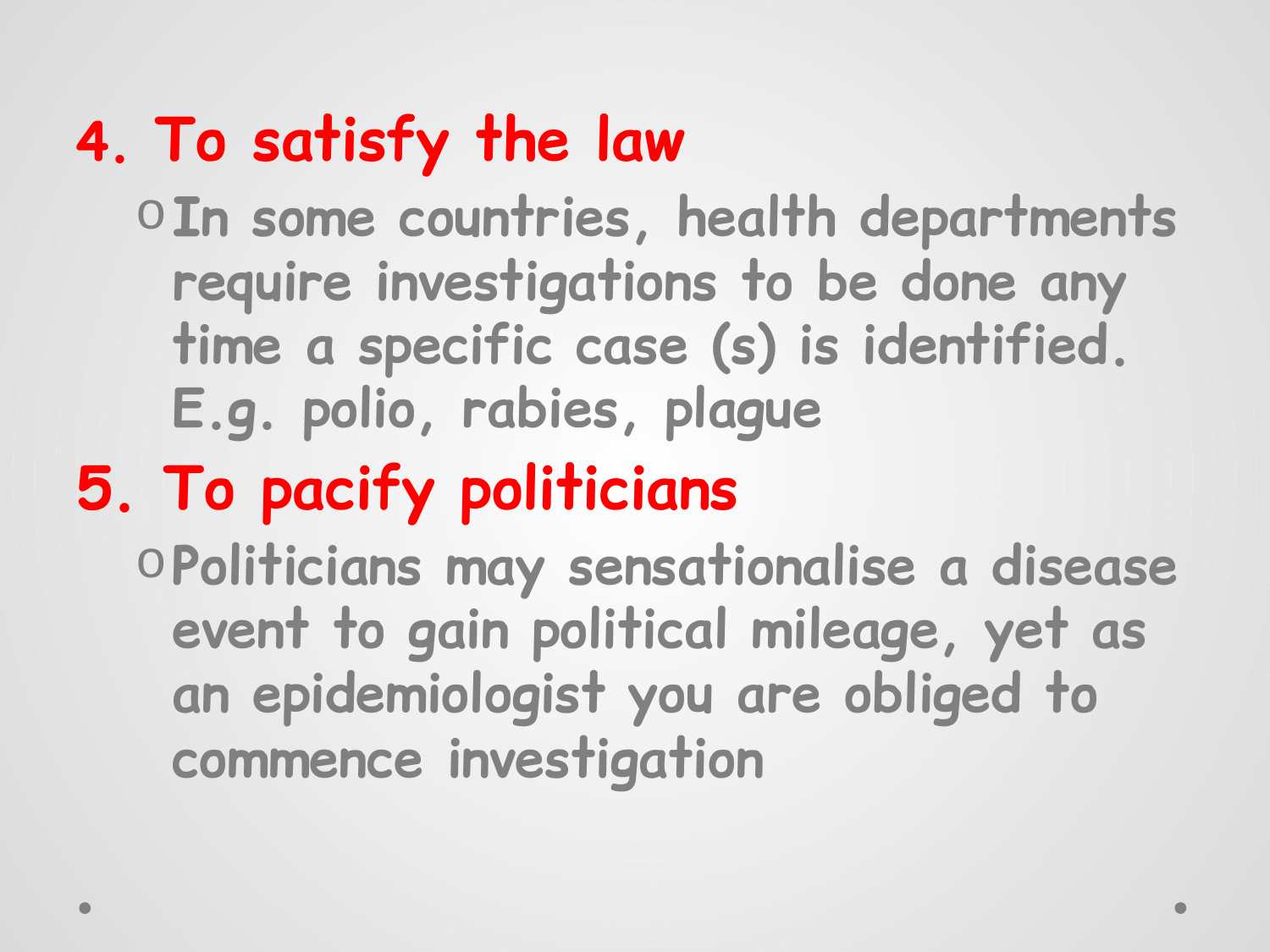

4. To satisfy the law
In some countries, health departments require investigations to be done any time a specific case (s) is identified. E.g. polio, rabies, plague
5. To pacify politicians
Politicians may sensationalise a disease event to gain political mileage, yet as an epidemiologist you are obliged to commence investigation